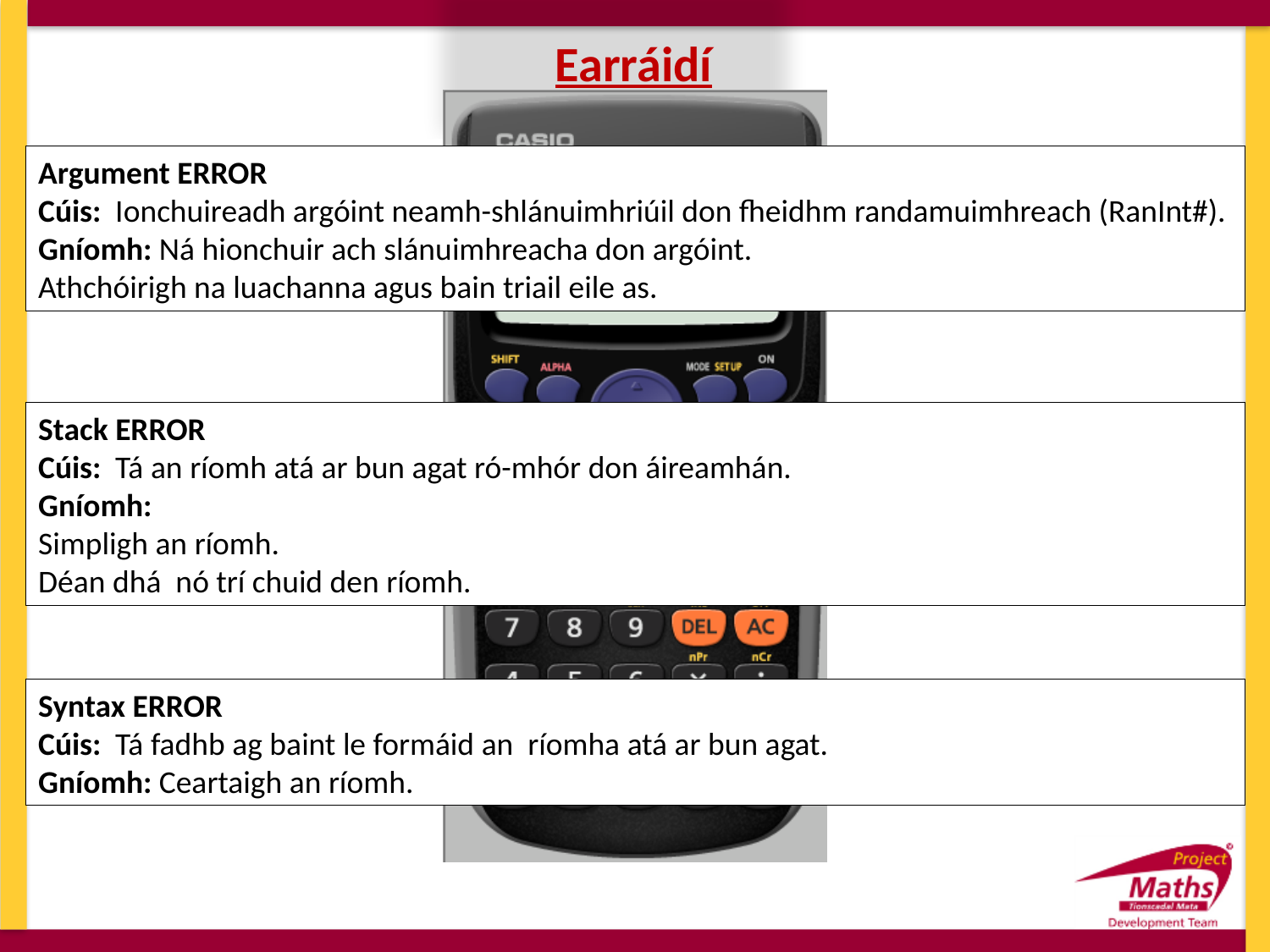

Earráidí
Argument ERROR
Cúis:  Ionchuireadh argóint neamh-shlánuimhriúil don fheidhm randamuimhreach (RanInt#).
Gníomh: Ná hionchuir ach slánuimhreacha don argóint.
Athchóirigh na luachanna agus bain triail eile as.
Stack ERROR
Cúis:  Tá an ríomh atá ar bun agat ró-mhór don áireamhán.
Gníomh:
Simpligh an ríomh.
Déan dhá  nó trí chuid den ríomh.
Syntax ERROR
Cúis:  Tá fadhb ag baint le formáid an  ríomha atá ar bun agat.
Gníomh: Ceartaigh an ríomh.